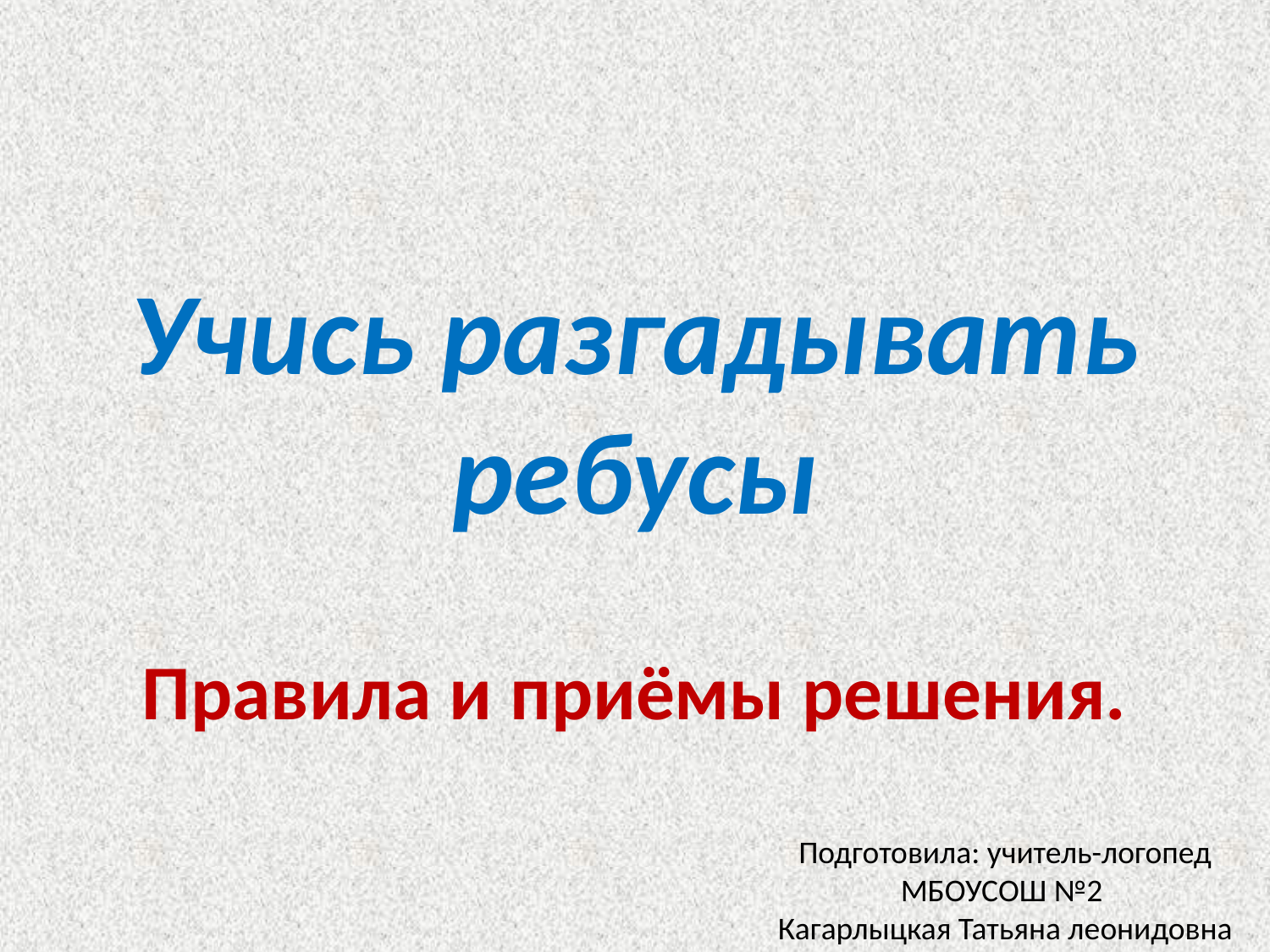

# Учись разгадывать ребусы
Правила и приёмы решения.
Подготовила: учитель-логопед МБОУСОШ №2
Кагарлыцкая Татьяна леонидовна